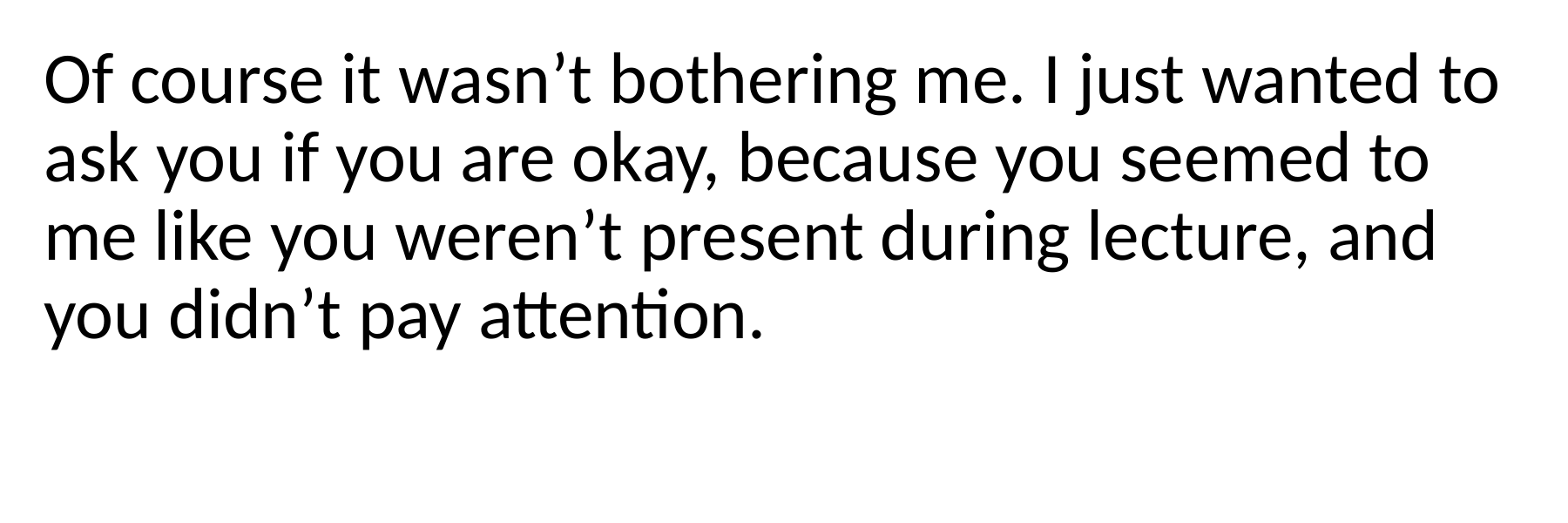

Of course it wasn’t bothering me. I just wanted to ask you if you are okay, because you seemed to me like you weren’t present during lecture, and you didn’t pay attention.